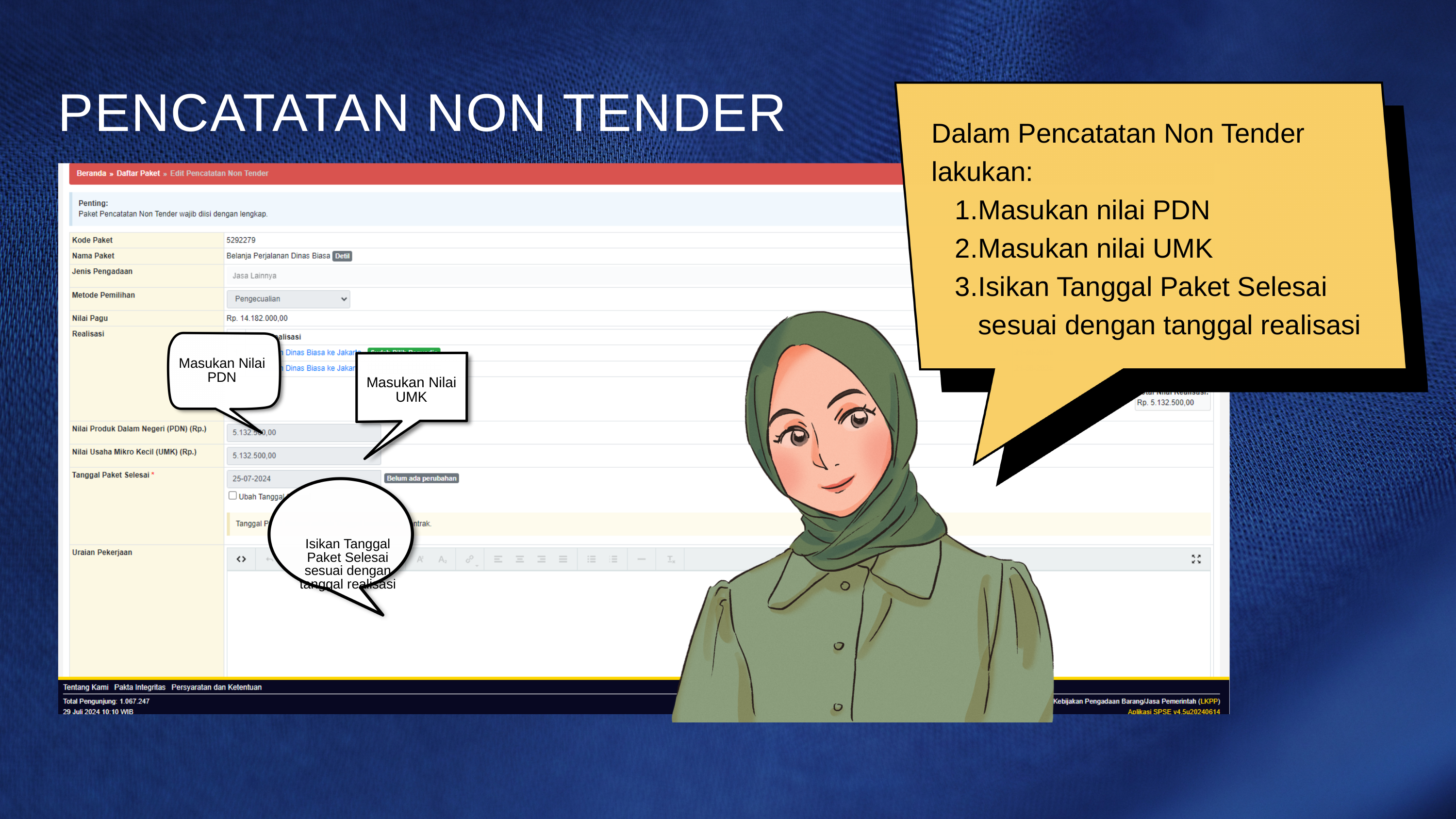

PENCATATAN NON TENDER
Dalam Pencatatan Non Tender lakukan:
Masukan nilai PDN
Masukan nilai UMK
Isikan Tanggal Paket Selesai sesuai dengan tanggal realisasi

Masukan Nilai PDN
Masukan Nilai UMK

Isikan Tanggal Paket Selesai sesuai dengan tanggal realisasi